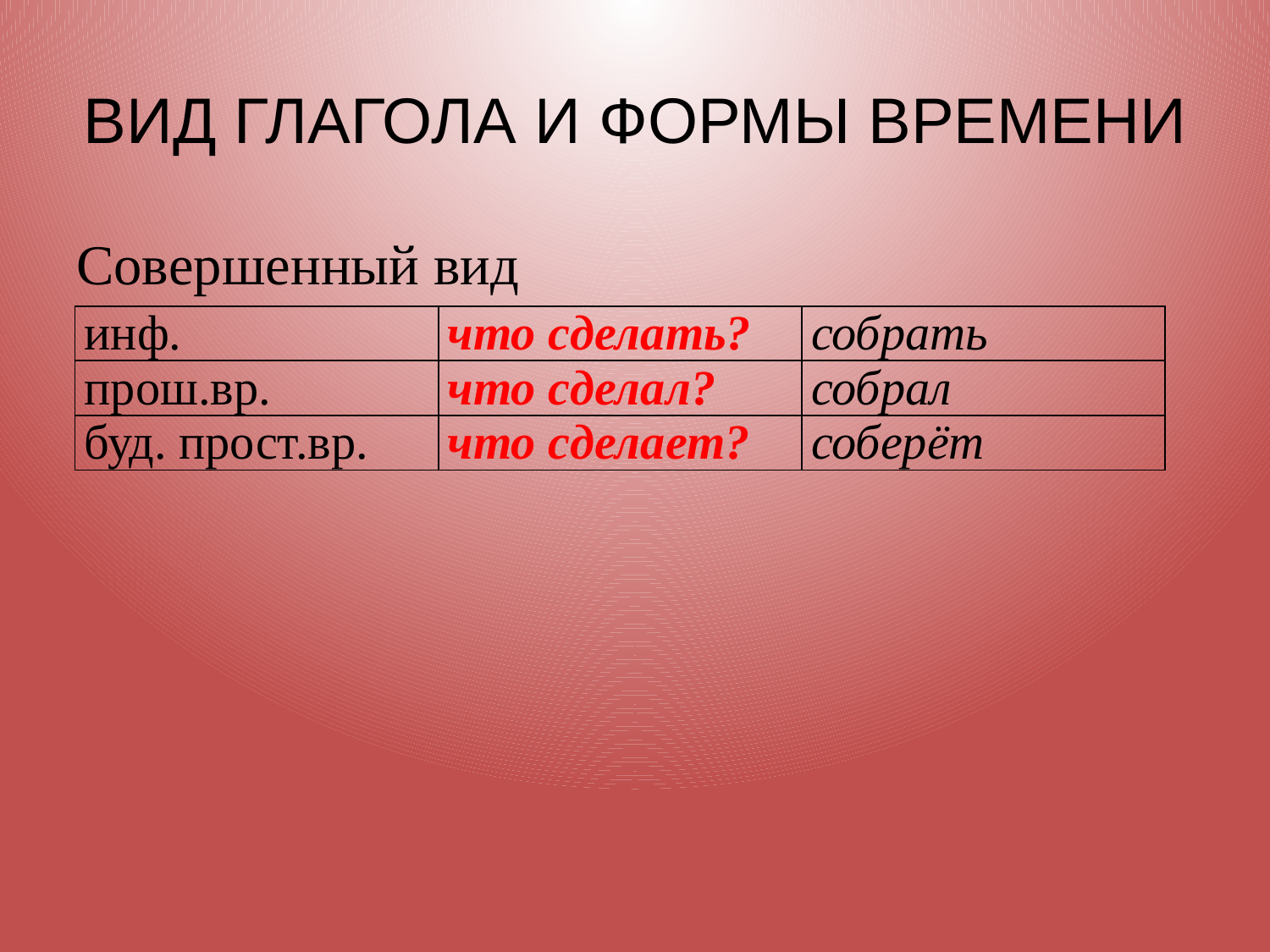

# ВИД ГЛАГОЛА И ФОРМЫ ВРЕМЕНИ
Совершенный вид

| инф. | что сделать? | собрать |
| --- | --- | --- |
| прош.вр. | что сделал? | собрал |
| буд. прост.вр. | что сделает? | соберёт |